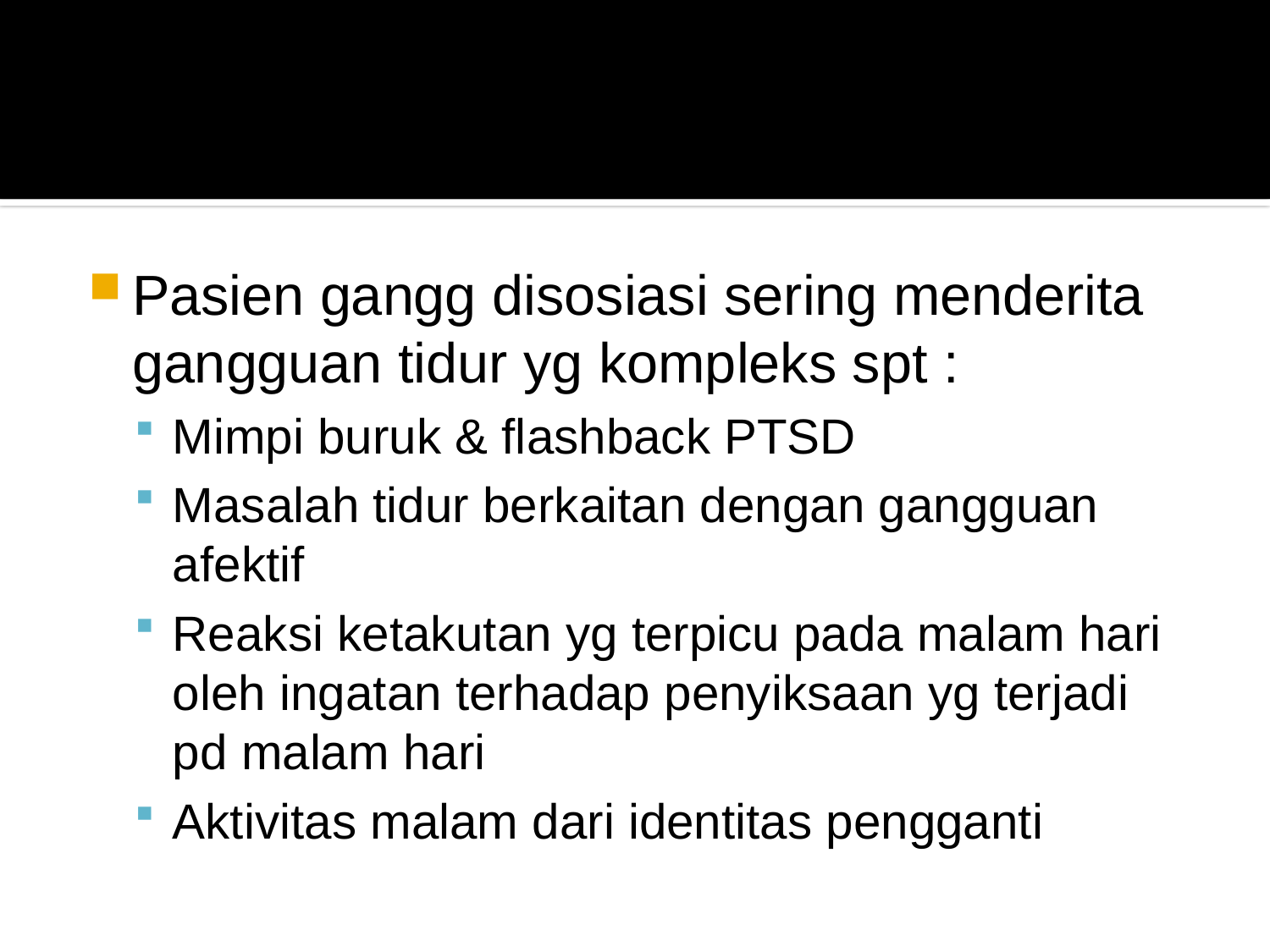

#
Pasien gangg disosiasi sering menderita gangguan tidur yg kompleks spt :
Mimpi buruk & flashback PTSD
Masalah tidur berkaitan dengan gangguan afektif
Reaksi ketakutan yg terpicu pada malam hari oleh ingatan terhadap penyiksaan yg terjadi pd malam hari
Aktivitas malam dari identitas pengganti